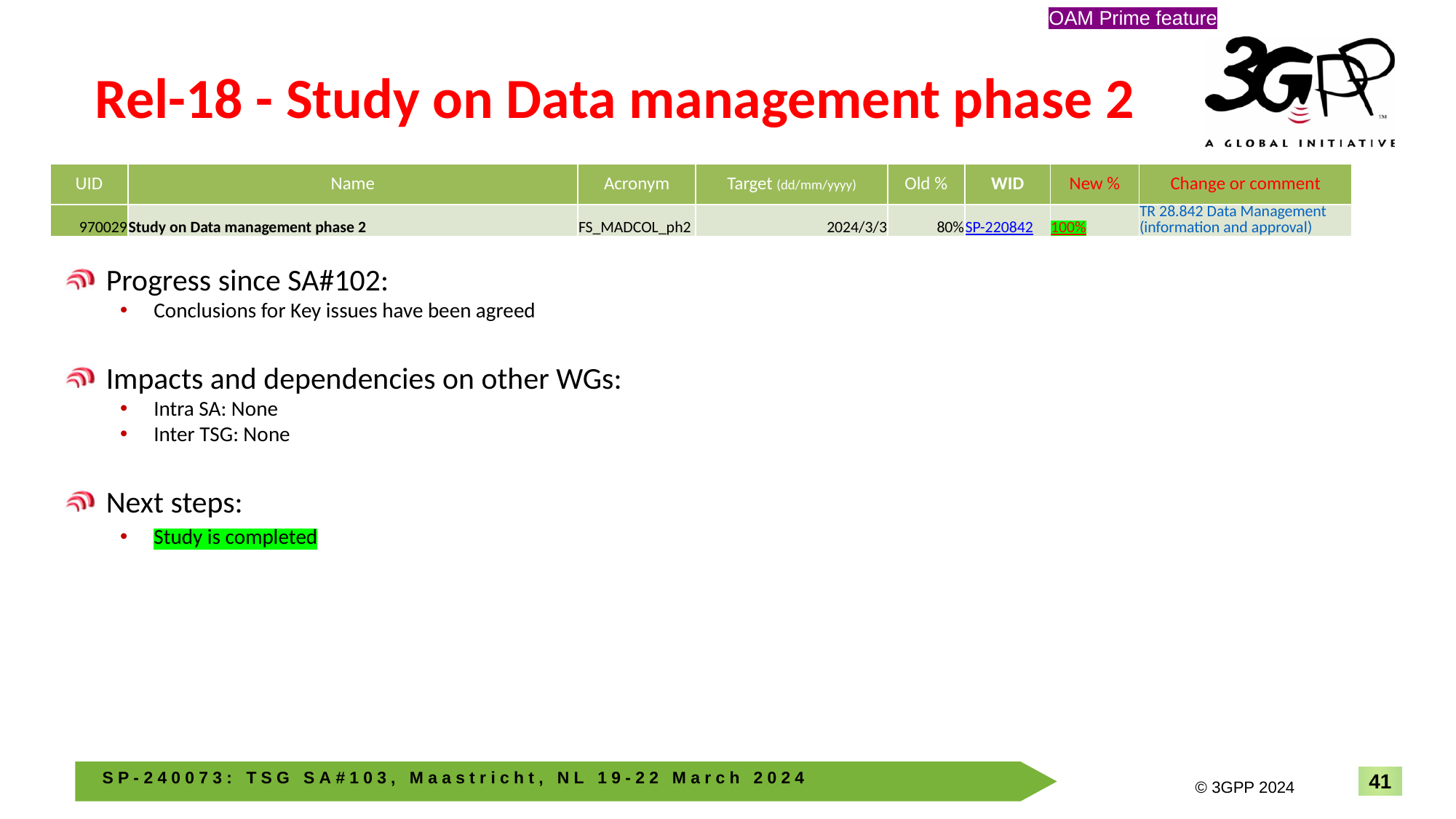

OAM Prime feature
# Rel-18 - Study on Data management phase 2
| UID | Name | Acronym | Target (dd/mm/yyyy) | Old % | WID | New % | Change or comment |
| --- | --- | --- | --- | --- | --- | --- | --- |
| 970029 | Study on Data management phase 2 | FS\_MADCOL\_ph2 | 2024/3/3 | 80% | SP-220842 | 100% | TR 28.842 Data Management (information and approval) |
Progress since SA#102:
Conclusions for Key issues have been agreed

Impacts and dependencies on other WGs:
Intra SA: None
Inter TSG: None

Next steps:
Study is completed